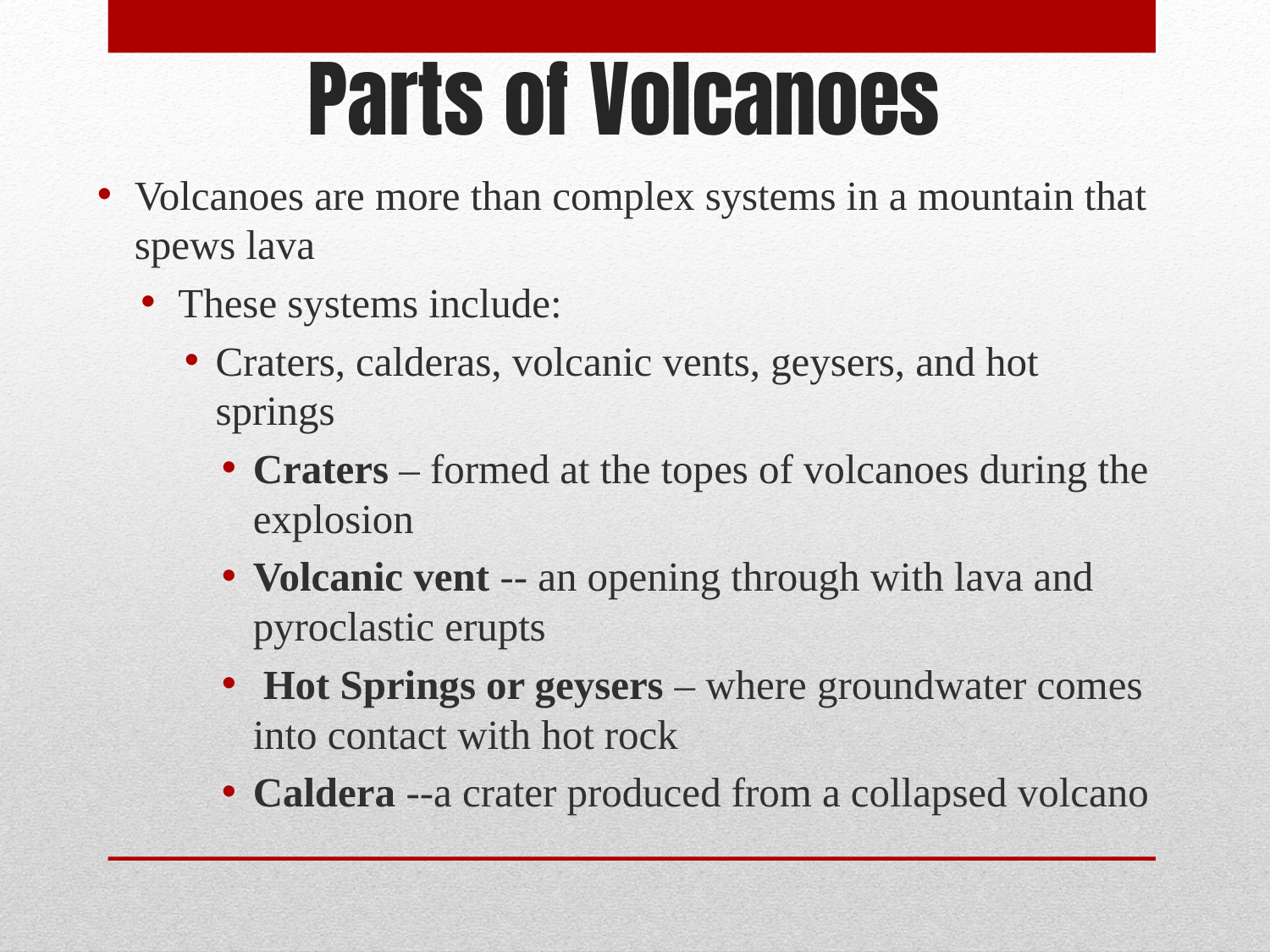

# Parts of Volcanoes
Volcanoes are more than complex systems in a mountain that spews lava
These systems include:
Craters, calderas, volcanic vents, geysers, and hot springs
Craters – formed at the topes of volcanoes during the explosion
Volcanic vent -- an opening through with lava and pyroclastic erupts
 Hot Springs or geysers – where groundwater comes into contact with hot rock
Caldera --a crater produced from a collapsed volcano